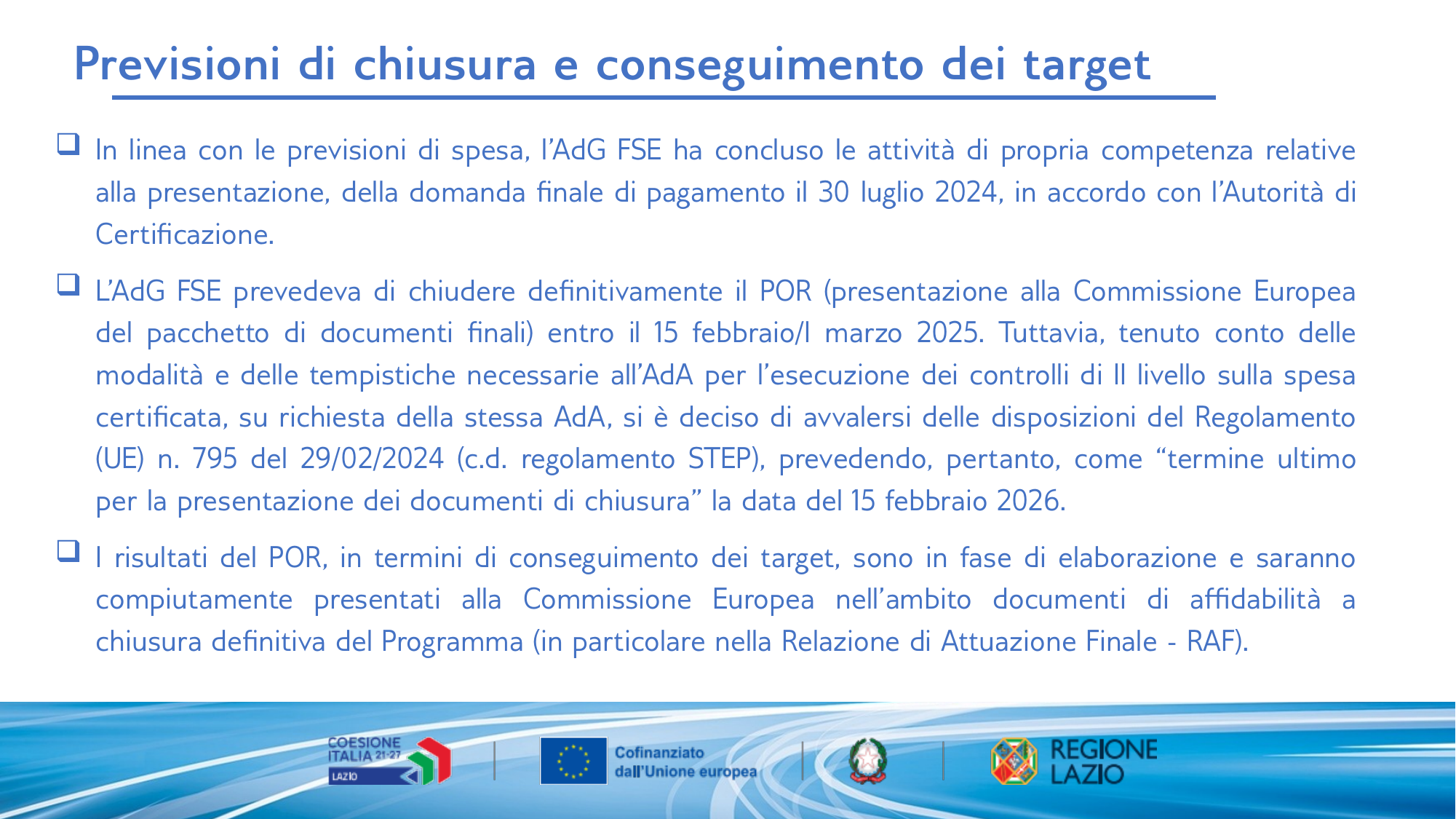

Previsioni di chiusura e conseguimento dei target
In linea con le previsioni di spesa, l’AdG FSE ha concluso le attività di propria competenza relative alla presentazione, della domanda finale di pagamento il 30 luglio 2024, in accordo con l’Autorità di Certificazione.
L’AdG FSE prevedeva di chiudere definitivamente il POR (presentazione alla Commissione Europea del pacchetto di documenti finali) entro il 15 febbraio/I marzo 2025. Tuttavia, tenuto conto delle modalità e delle tempistiche necessarie all’AdA per l’esecuzione dei controlli di II livello sulla spesa certificata, su richiesta della stessa AdA, si è deciso di avvalersi delle disposizioni del Regolamento (UE) n. 795 del 29/02/2024 (c.d. regolamento STEP), prevedendo, pertanto, come “termine ultimo per la presentazione dei documenti di chiusura” la data del 15 febbraio 2026.
I risultati del POR, in termini di conseguimento dei target, sono in fase di elaborazione e saranno compiutamente presentati alla Commissione Europea nell’ambito documenti di affidabilità a chiusura definitiva del Programma (in particolare nella Relazione di Attuazione Finale - RAF).